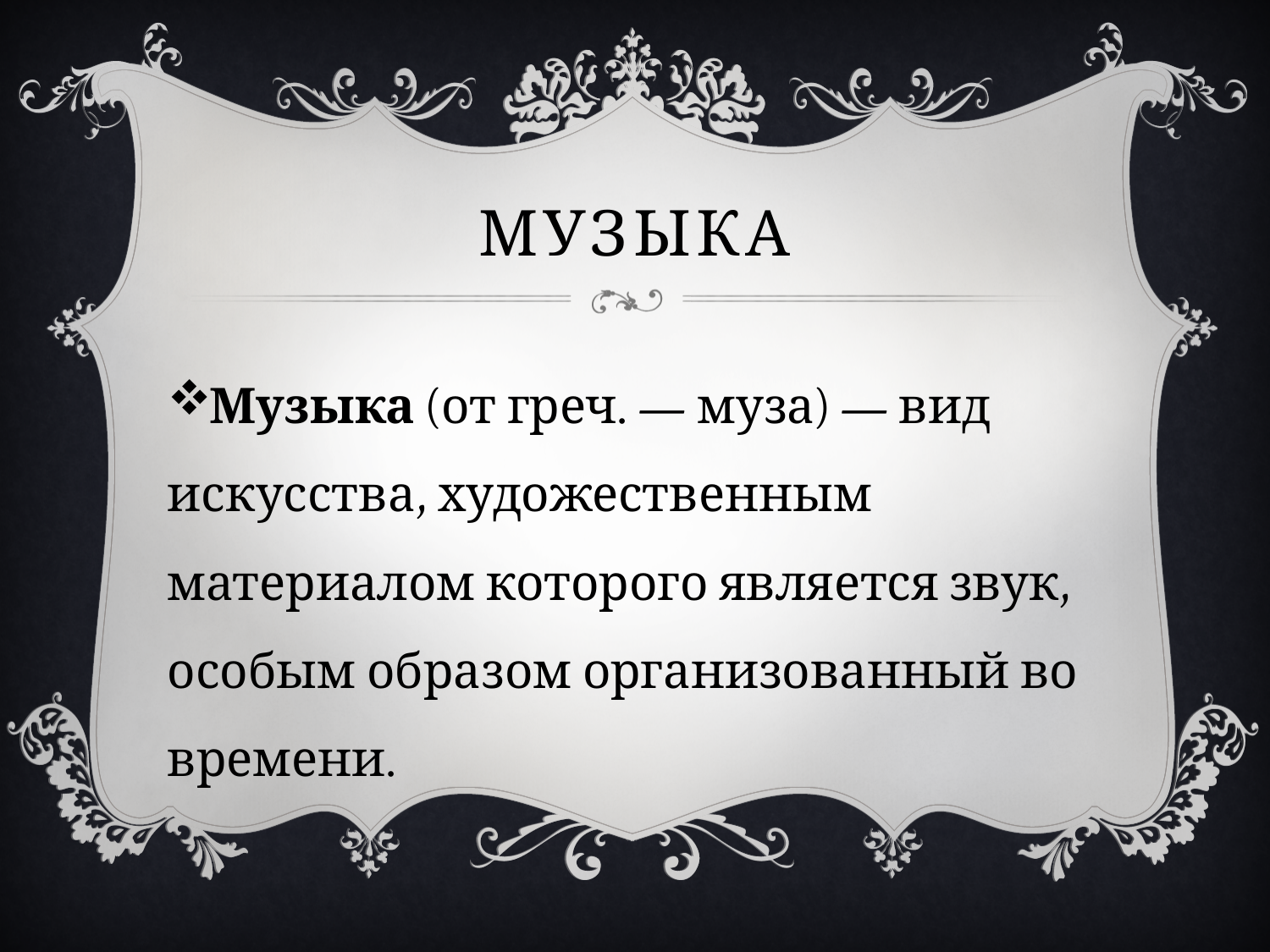

# Музыка
Музыка (от греч. — муза) — вид искусства, художественным материалом которого является звук, особым образом организованный во времени.